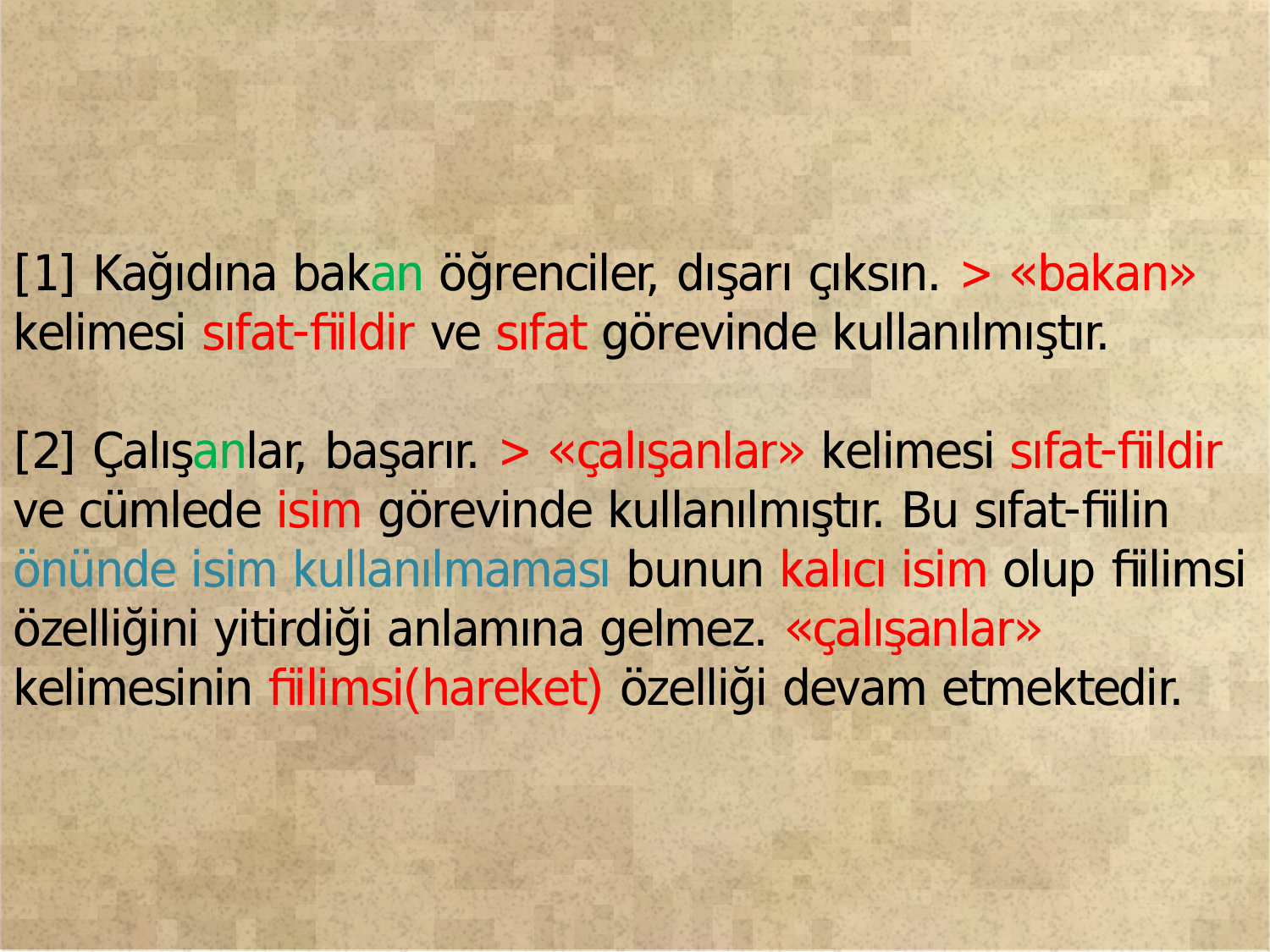

[1] Kağıdına bakan öğrenciler, dışarı çıksın. > «bakan» kelimesi sıfat-fiildir ve sıfat görevinde kullanılmıştır.

[2] Çalışanlar, başarır. > «çalışanlar» kelimesi sıfat-fiildir ve cümlede isim görevinde kullanılmıştır. Bu sıfat-fiilin önünde isim kullanılmaması bunun kalıcı isim olup fiilimsi özelliğini yitirdiği anlamına gelmez. «çalışanlar» kelimesinin fiilimsi(hareket) özelliği devam etmektedir.